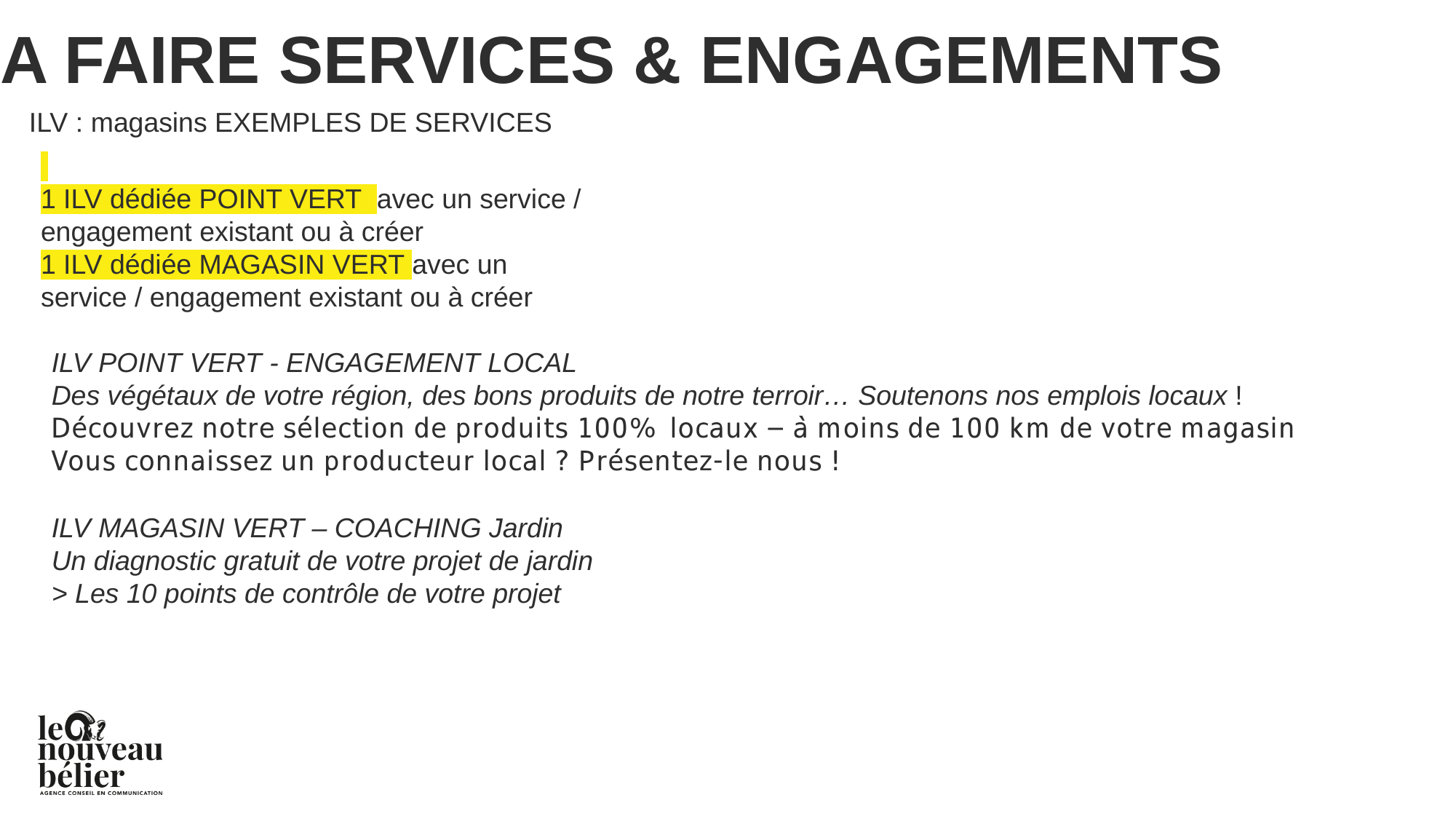

# A FAIRE SERVICES & ENGAGEMENTS
ILV : magasins EXEMPLES DE SERVICES

1 ILV dédiée POINT VERT  avec un service / engagement existant ou à créer
1 ILV dédiée MAGASIN VERT avec un service / engagement existant ou à créer
ILV POINT VERT - ENGAGEMENT LOCAL
Des végétaux de votre région, des bons produits de notre terroir… Soutenons nos emplois locaux ! Découvrez notre sélection de produits 100% locaux – à moins de 100 km de votre magasin
Vous connaissez un producteur local ? Présentez-le nous !
ILV MAGASIN VERT – COACHING Jardin
Un diagnostic gratuit de votre projet de jardin
> Les 10 points de contrôle de votre projet